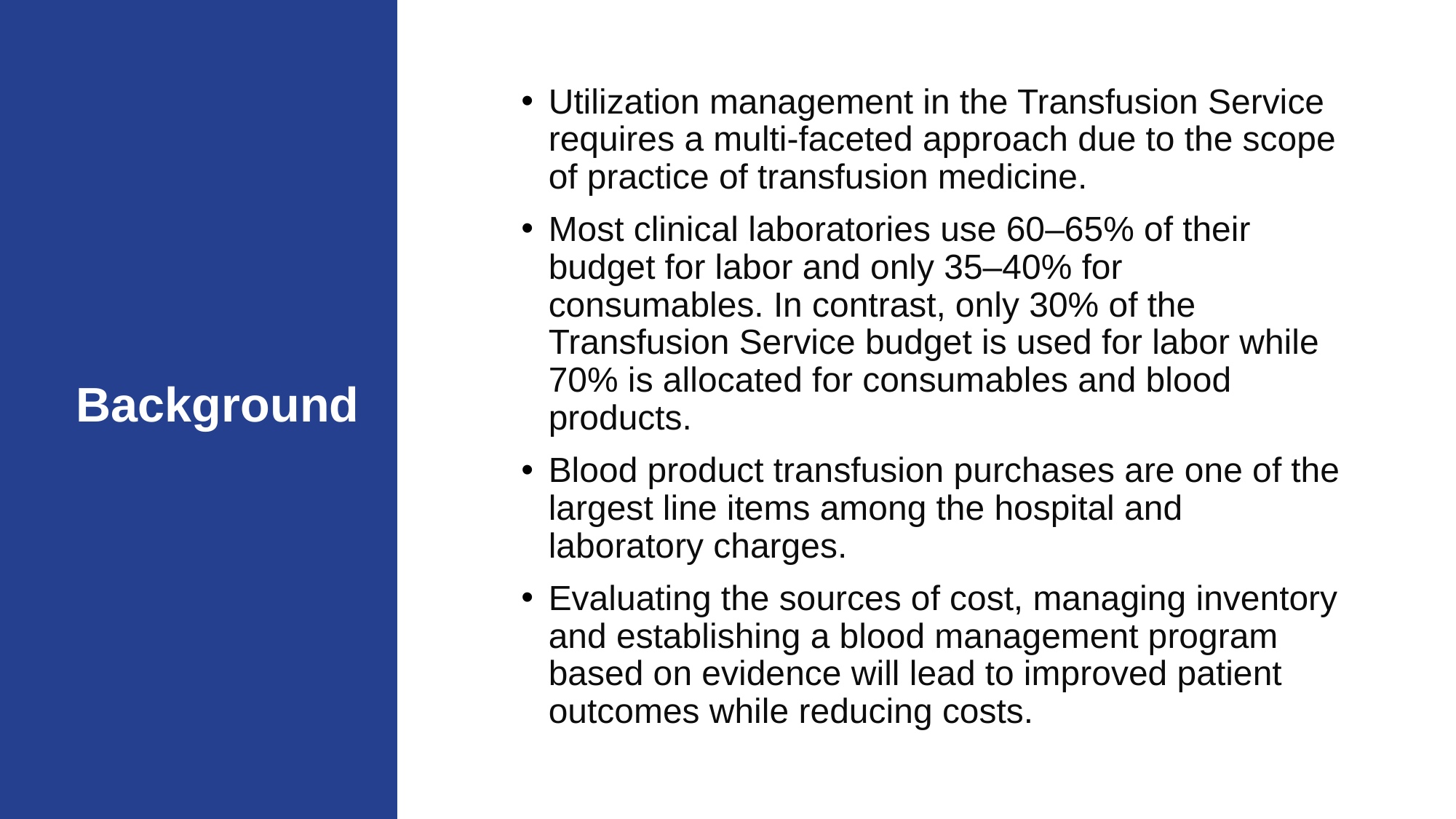

Utilization management in the Transfusion Service requires a multi-faceted approach due to the scope of practice of transfusion medicine.
Most clinical laboratories use 60–65% of their budget for labor and only 35–40% for consumables. In contrast, only 30% of the Transfusion Service budget is used for labor while 70% is allocated for consumables and blood products.
Blood product transfusion purchases are one of the largest line items among the hospital and laboratory charges.
Evaluating the sources of cost, managing inventory and establishing a blood management program based on evidence will lead to improved patient outcomes while reducing costs.
# Background